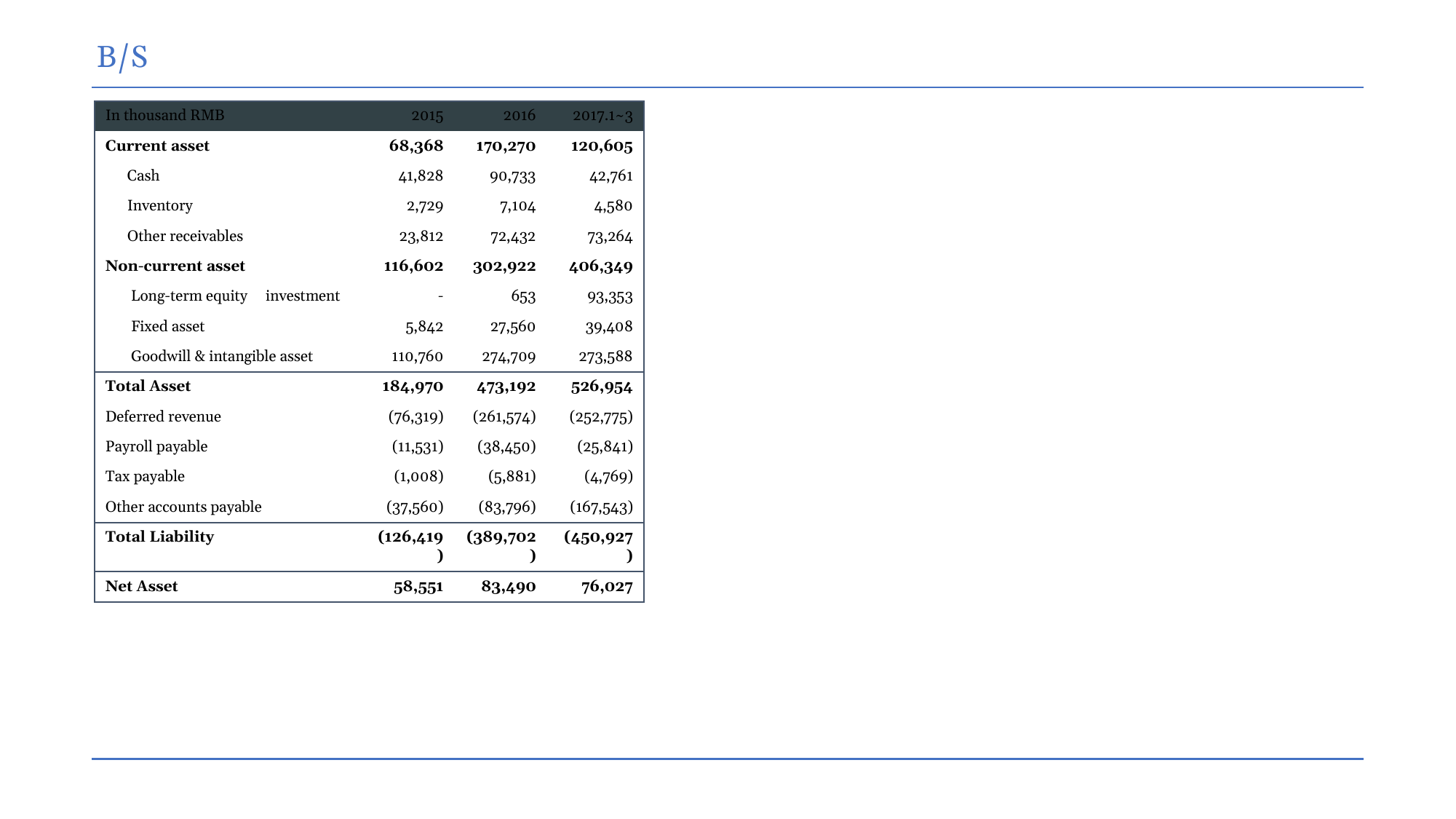

# B/S
| In thousand RMB | 2015 | 2016 | 2017.1~3 |
| --- | --- | --- | --- |
| Current asset | 68,368 | 170,270 | 120,605 |
| Cash | 41,828 | 90,733 | 42,761 |
| Inventory | 2,729 | 7,104 | 4,580 |
| Other receivables | 23,812 | 72,432 | 73,264 |
| Non-current asset | 116,602 | 302,922 | 406,349 |
| Long-term equity investment | - | 653 | 93,353 |
| Fixed asset | 5,842 | 27,560 | 39,408 |
| Goodwill & intangible asset | 110,760 | 274,709 | 273,588 |
| Total Asset | 184,970 | 473,192 | 526,954 |
| Deferred revenue | (76,319) | (261,574) | (252,775) |
| Payroll payable | (11,531) | (38,450) | (25,841) |
| Tax payable | (1,008) | (5,881) | (4,769) |
| Other accounts payable | (37,560) | (83,796) | (167,543) |
| Total Liability | (126,419) | (389,702) | (450,927) |
| Net Asset | 58,551 | 83,490 | 76,027 |
Discussion Material - Confidential
Page 2